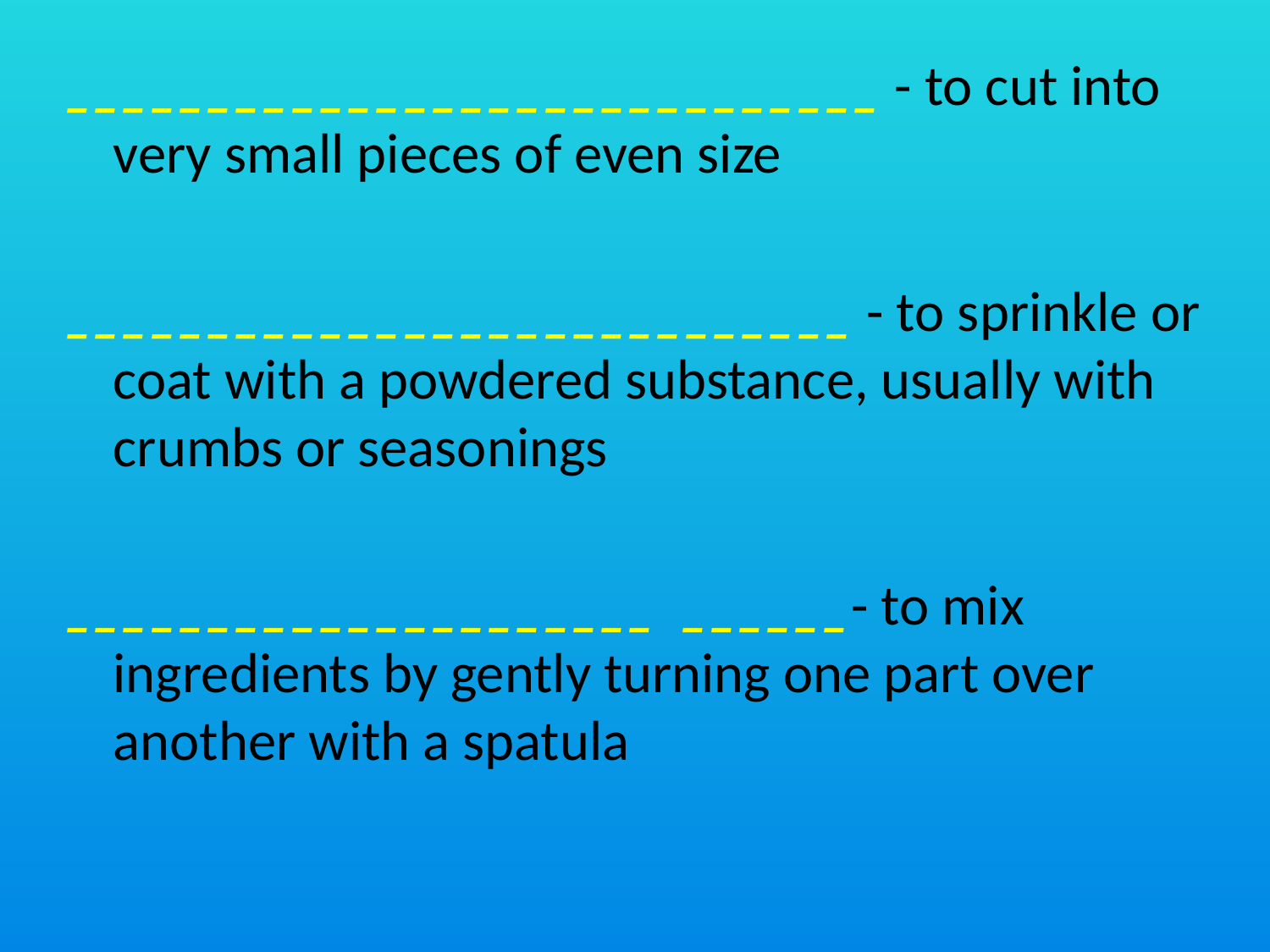

_____________________________ - to cut into very small pieces of even size

____________________________ - to sprinkle or coat with a powdered substance, usually with crumbs or seasonings

_____________________  ______- to mix ingredients by gently turning one part over another with a spatula